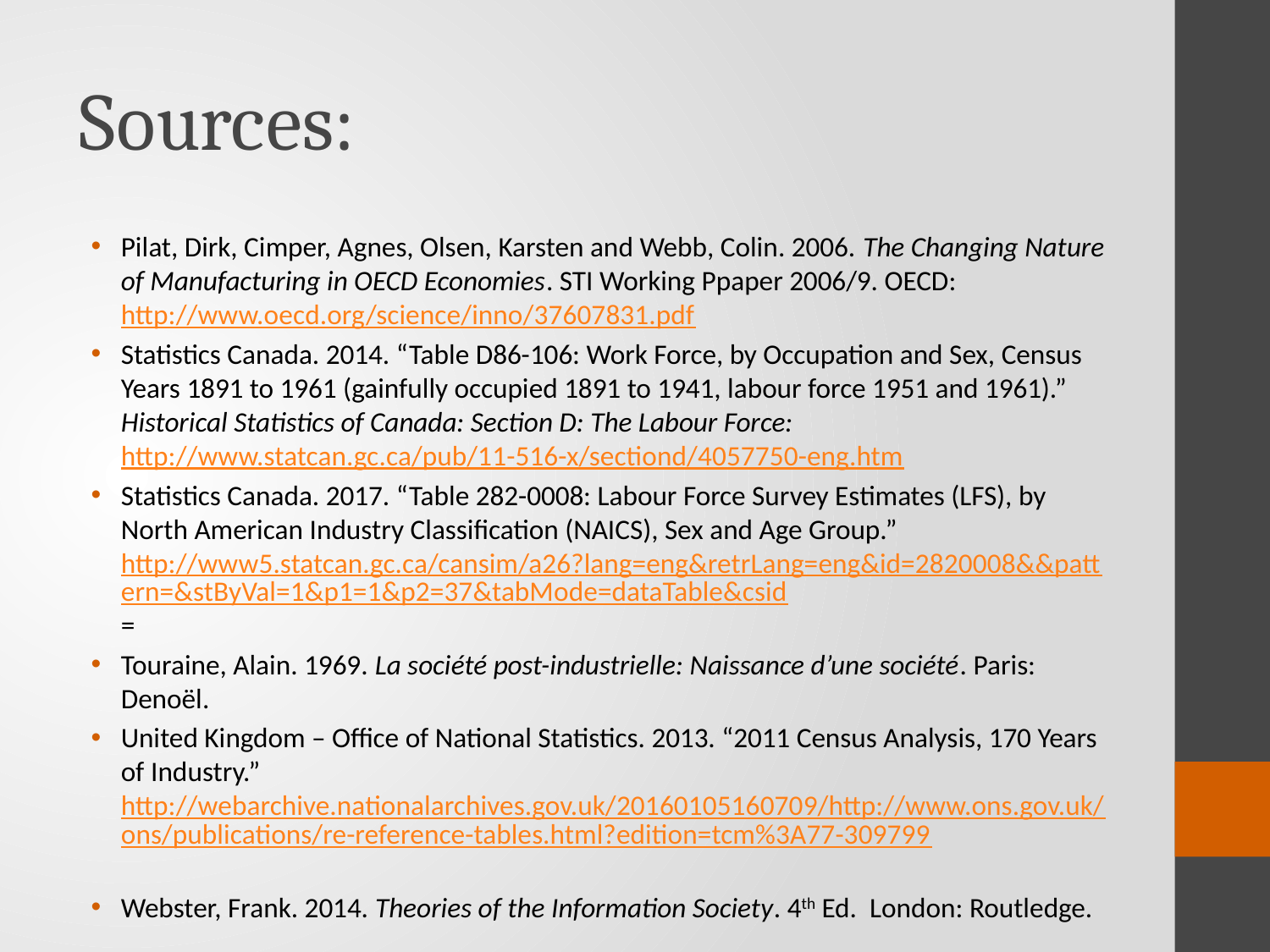

# Sources:
Pilat, Dirk, Cimper, Agnes, Olsen, Karsten and Webb, Colin. 2006. The Changing Nature of Manufacturing in OECD Economies. STI Working Ppaper 2006/9. OECD: http://www.oecd.org/science/inno/37607831.pdf
Statistics Canada. 2014. “Table D86-106: Work Force, by Occupation and Sex, Census Years 1891 to 1961 (gainfully occupied 1891 to 1941, labour force 1951 and 1961).” Historical Statistics of Canada: Section D: The Labour Force: http://www.statcan.gc.ca/pub/11-516-x/sectiond/4057750-eng.htm
Statistics Canada. 2017. “Table 282-0008: Labour Force Survey Estimates (LFS), by North American Industry Classification (NAICS), Sex and Age Group.” http://www5.statcan.gc.ca/cansim/a26?lang=eng&retrLang=eng&id=2820008&&pattern=&stByVal=1&p1=1&p2=37&tabMode=dataTable&csid=
Touraine, Alain. 1969. La société post-industrielle: Naissance d’une société. Paris: Denoël.
United Kingdom – Office of National Statistics. 2013. “2011 Census Analysis, 170 Years of Industry.” http://webarchive.nationalarchives.gov.uk/20160105160709/http://www.ons.gov.uk/ons/publications/re-reference-tables.html?edition=tcm%3A77-309799
Webster, Frank. 2014. Theories of the Information Society. 4th Ed.  London: Routledge.